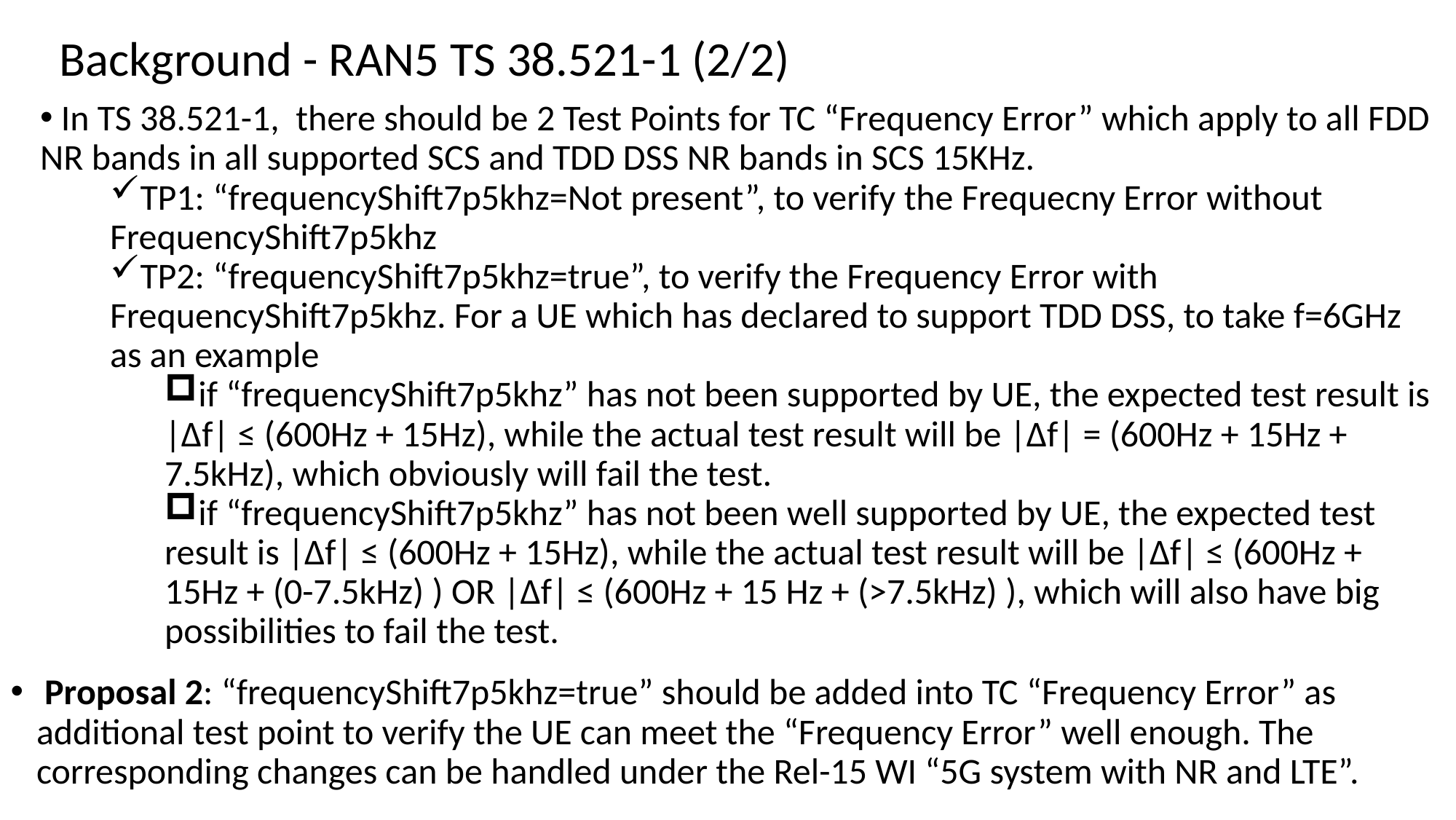

# Background - RAN5 TS 38.521-1 (2/2)
 In TS 38.521-1,  there should be 2 Test Points for TC “Frequency Error” which apply to all FDD NR bands in all supported SCS and TDD DSS NR bands in SCS 15KHz.
TP1: “frequencyShift7p5khz=Not present”, to verify the Frequecny Error without FrequencyShift7p5khz
TP2: “frequencyShift7p5khz=true”, to verify the Frequency Error with FrequencyShift7p5khz. For a UE which has declared to support TDD DSS, to take f=6GHz as an example
if “frequencyShift7p5khz” has not been supported by UE, the expected test result is |Δf| ≤ (600Hz + 15Hz), while the actual test result will be |Δf| = (600Hz + 15Hz + 7.5kHz), which obviously will fail the test.
if “frequencyShift7p5khz” has not been well supported by UE, the expected test result is |Δf| ≤ (600Hz + 15Hz), while the actual test result will be |Δf| ≤ (600Hz + 15Hz + (0-7.5kHz) ) OR |Δf| ≤ (600Hz + 15 Hz + (>7.5kHz) ), which will also have big possibilities to fail the test.
 Proposal 2: “frequencyShift7p5khz=true” should be added into TC “Frequency Error” as additional test point to verify the UE can meet the “Frequency Error” well enough. The corresponding changes can be handled under the Rel-15 WI “5G system with NR and LTE”.